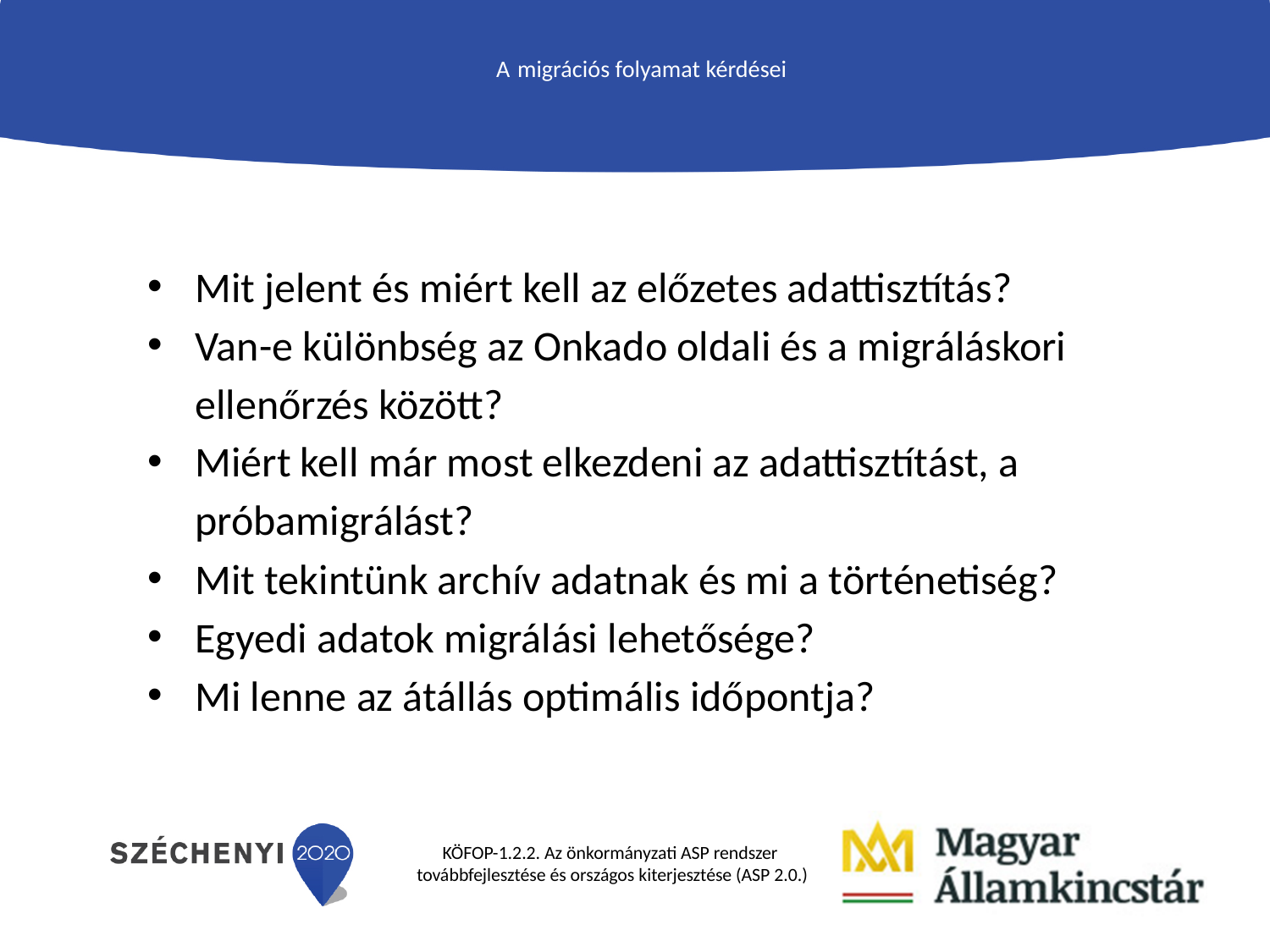

# A migrációs folyamat kérdései
Mit jelent és miért kell az előzetes adattisztítás?
Van-e különbség az Onkado oldali és a migráláskori ellenőrzés között?
Miért kell már most elkezdeni az adattisztítást, a próbamigrálást?
Mit tekintünk archív adatnak és mi a történetiség?
Egyedi adatok migrálási lehetősége?
Mi lenne az átállás optimális időpontja?